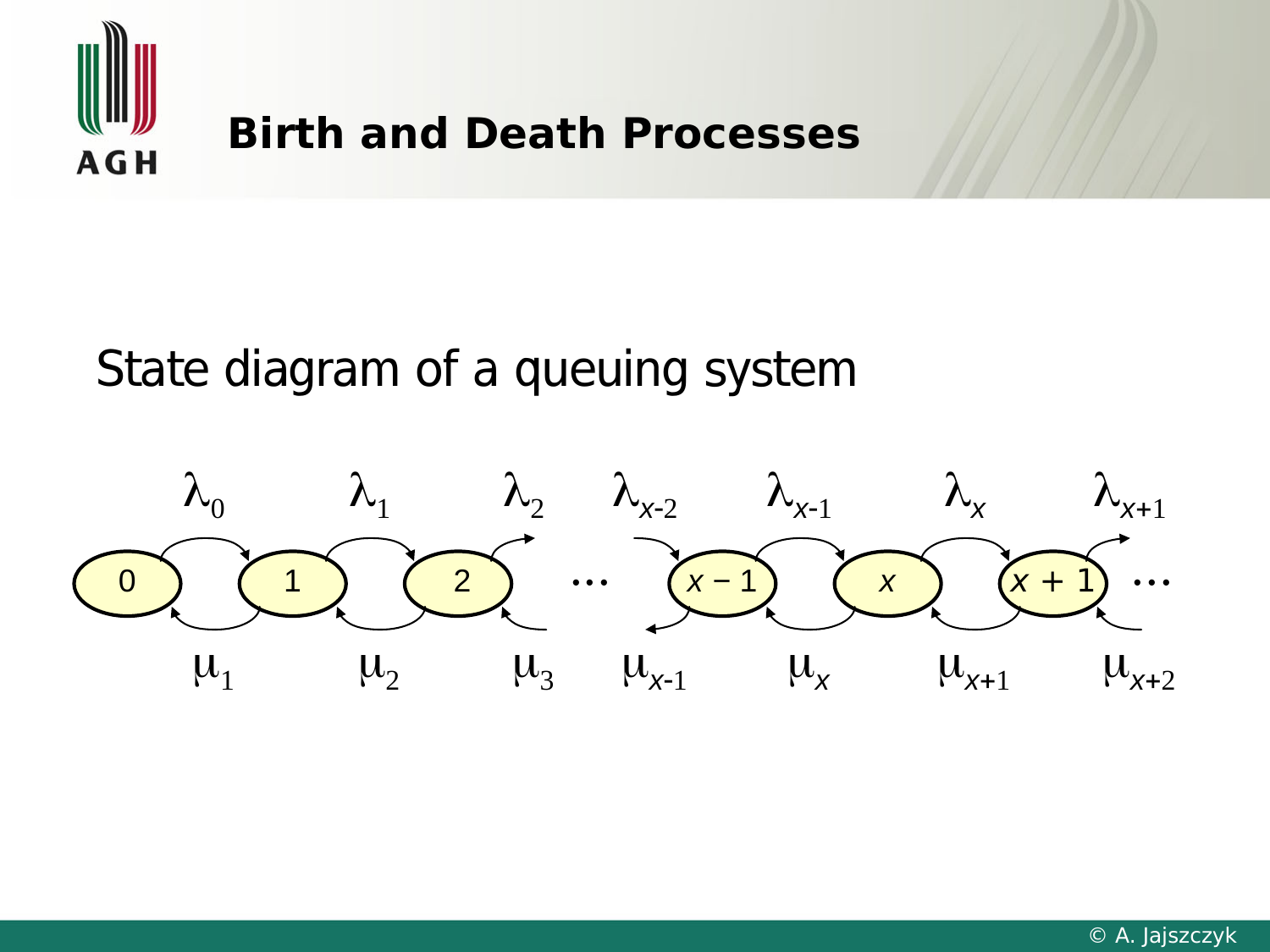

# Birth and Death Processes
State diagram of a queuing system
λ0
λ1
λ2
λx−2
λx−1
λx
λx+1
...
...

0
1
 2
x − 1
x
x + 1

μ1
μ2
μ3
μx−1
μx
μx+1
μx+2